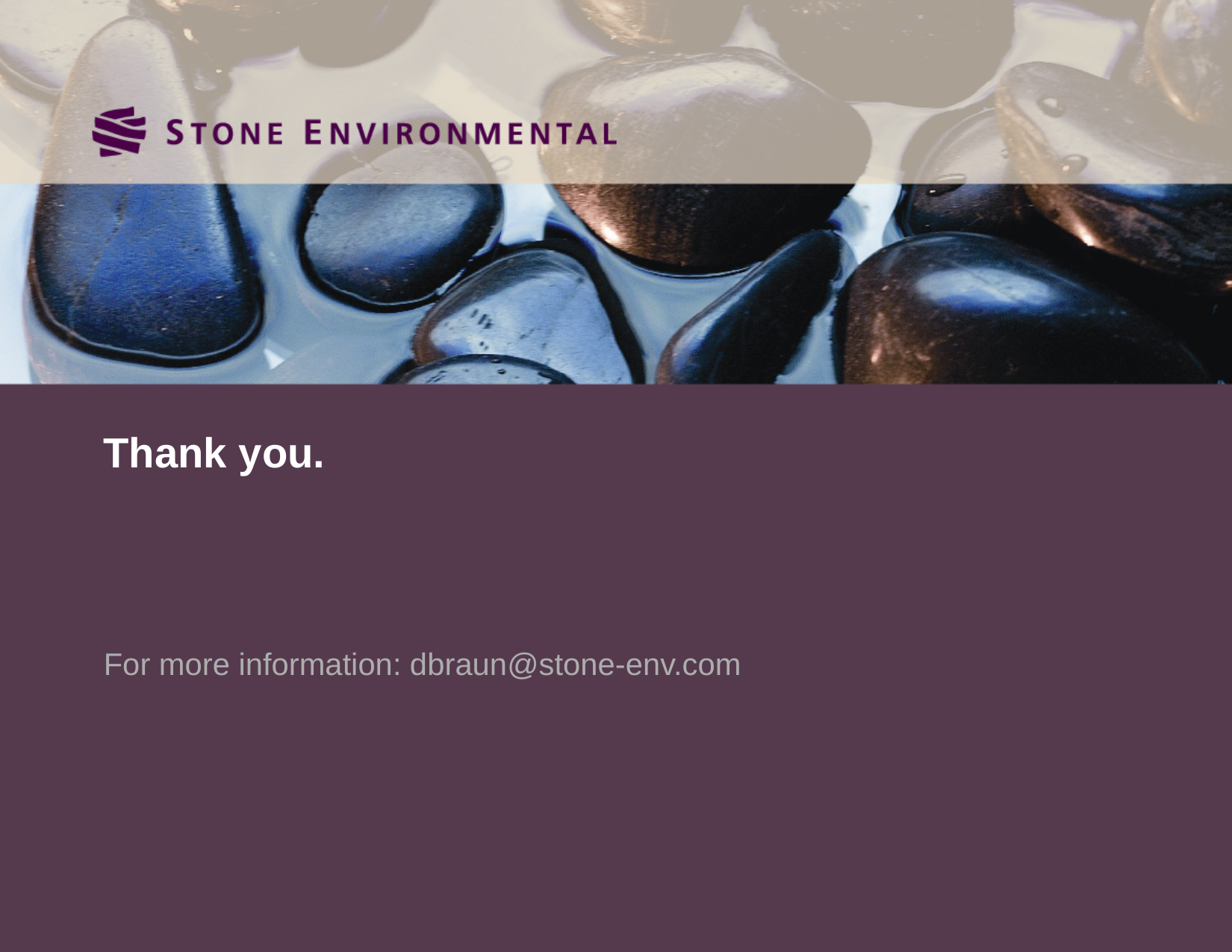

# Thank you.
For more information: dbraun@stone-env.com